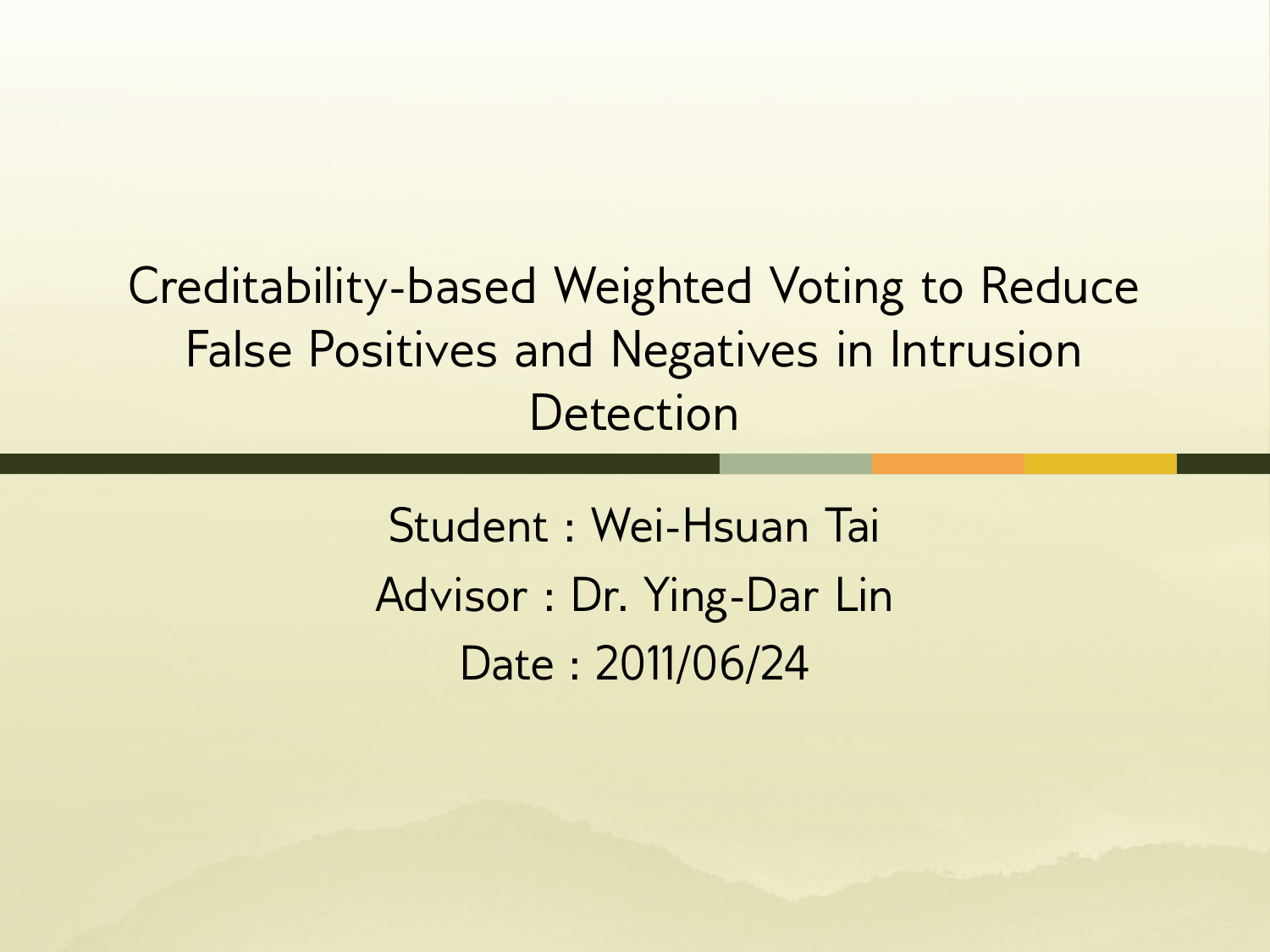

# Creditability-based Weighted Voting to Reduce False Positives and Negatives in Intrusion Detection
Student : Wei-Hsuan Tai
Advisor : Dr. Ying-Dar Lin
Date : 2011/06/24